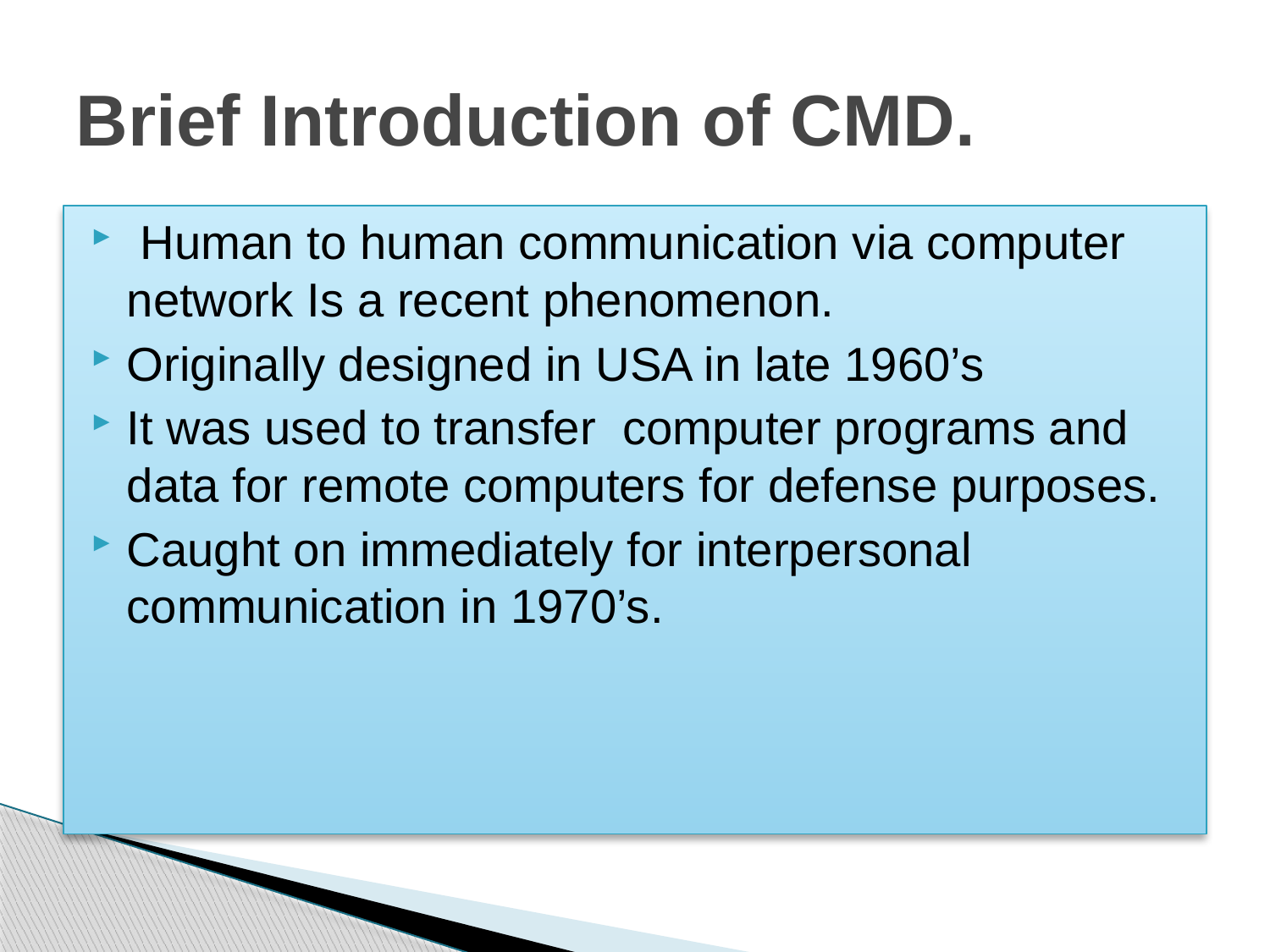

# Brief Introduction of CMD.
 Human to human communication via computer network Is a recent phenomenon.
Originally designed in USA in late 1960’s
It was used to transfer  computer programs and data for remote computers for defense purposes.
Caught on immediately for interpersonal communication in 1970’s.